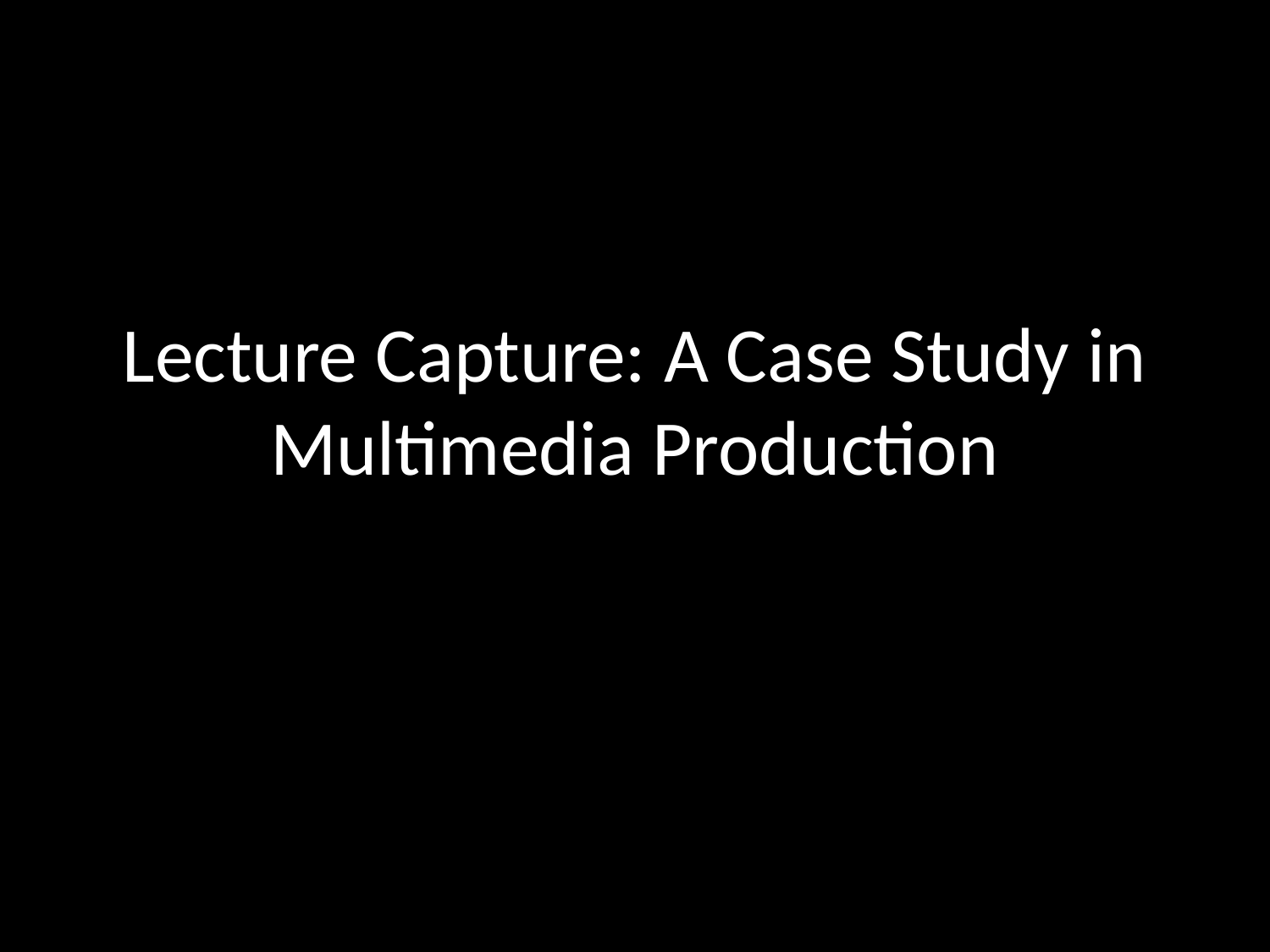

# Lecture Capture: A Case Study in Multimedia Production